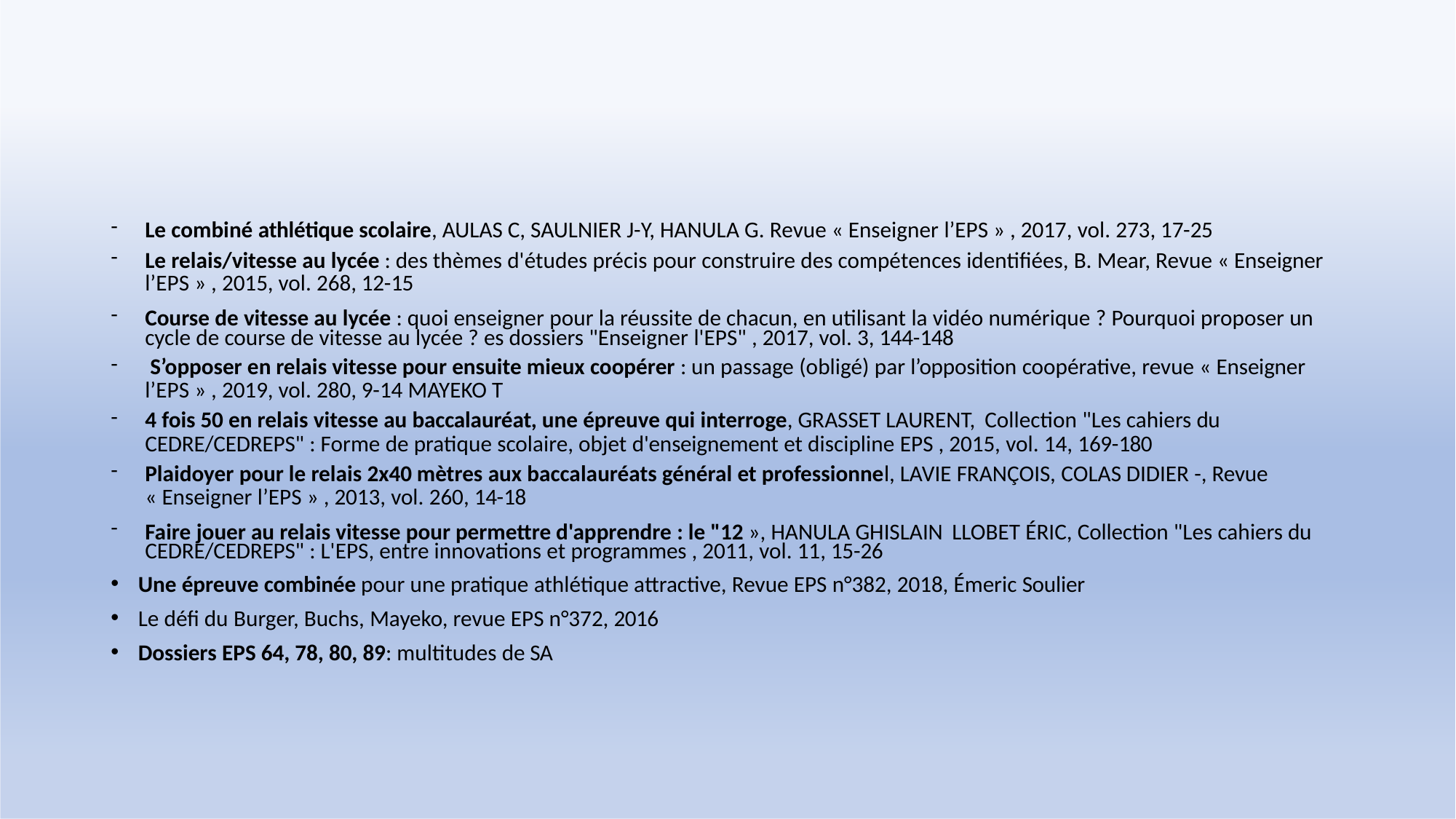

Le combiné athlétique scolaire, AULAS C, SAULNIER J-Y, HANULA G. Revue « Enseigner l’EPS » , 2017, vol. 273, 17-25
Le relais/vitesse au lycée : des thèmes d'études précis pour construire des compétences identifiées, B. Mear, Revue « Enseigner
l’EPS » , 2015, vol. 268, 12-15
Course de vitesse au lycée : quoi enseigner pour la réussite de chacun, en utilisant la vidéo numérique ? Pourquoi proposer un cycle de course de vitesse au lycée ? es dossiers "Enseigner l'EPS" , 2017, vol. 3, 144-148
S’opposer en relais vitesse pour ensuite mieux coopérer : un passage (obligé) par l’opposition coopérative, revue « Enseigner
l’EPS » , 2019, vol. 280, 9-14 MAYEKO T
4 fois 50 en relais vitesse au baccalauréat, une épreuve qui interroge, GRASSET LAURENT, Collection "Les cahiers du
CEDRE/CEDREPS" : Forme de pratique scolaire, objet d'enseignement et discipline EPS , 2015, vol. 14, 169-180
Plaidoyer pour le relais 2x40 mètres aux baccalauréats général et professionnel, LAVIE FRANÇOIS, COLAS DIDIER -, Revue
« Enseigner l’EPS » , 2013, vol. 260, 14-18
Faire jouer au relais vitesse pour permettre d'apprendre : le "12 », HANULA GHISLAIN LLOBET ÉRIC, Collection "Les cahiers du CEDRE/CEDREPS" : L'EPS, entre innovations et programmes , 2011, vol. 11, 15-26
Une épreuve combinée pour une pratique athlétique attractive, Revue EPS n°382, 2018, Émeric Soulier
Le défi du Burger, Buchs, Mayeko, revue EPS n°372, 2016
Dossiers EPS 64, 78, 80, 89: multitudes de SA